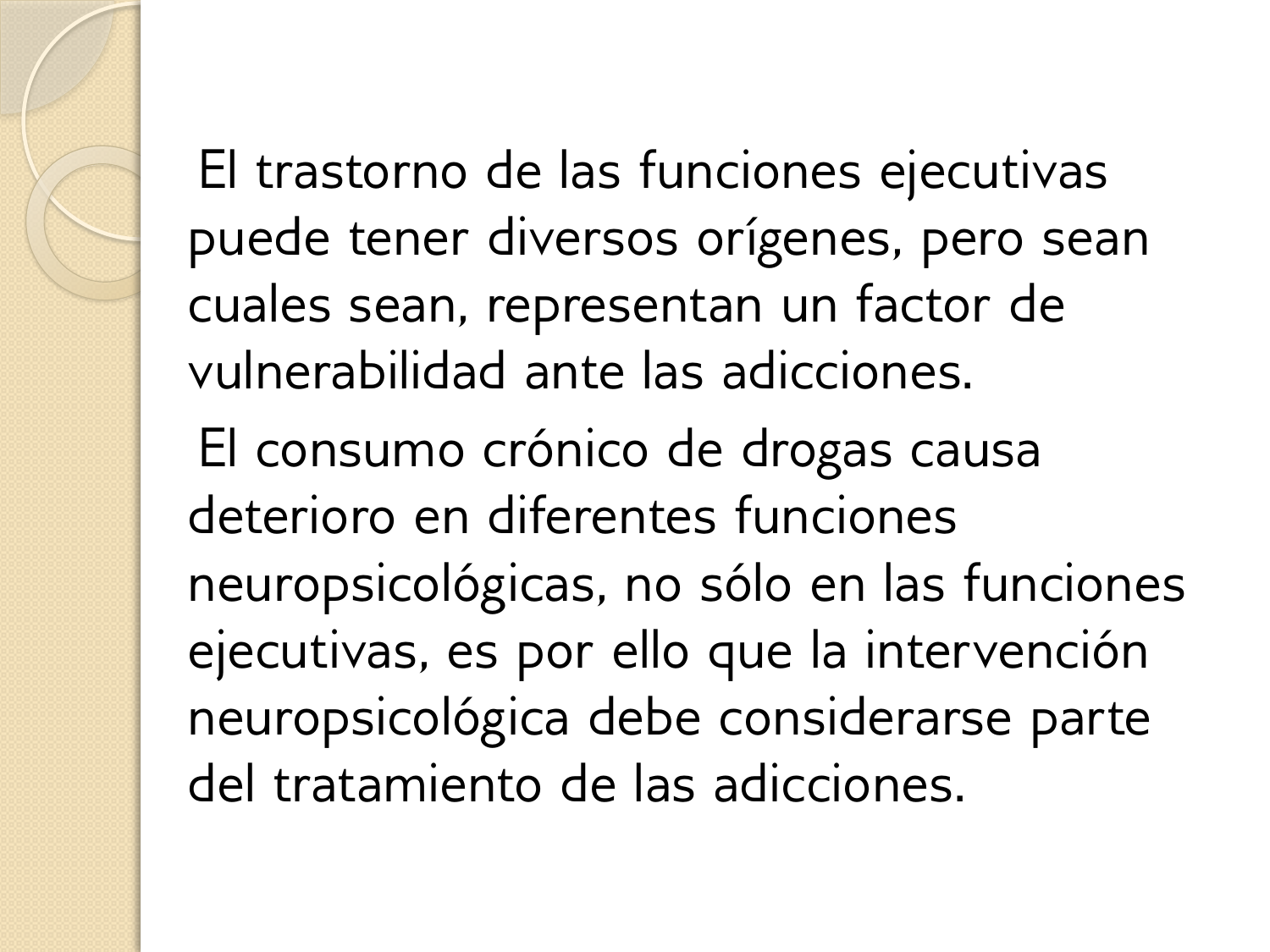

El trastorno de las funciones ejecutivas puede tener diversos orígenes, pero sean cuales sean, representan un factor de vulnerabilidad ante las adicciones.
   El consumo crónico de drogas causa deterioro en diferentes funciones neuropsicológicas, no sólo en las funciones ejecutivas, es por ello que la intervención neuropsicológica debe considerarse parte del tratamiento de las adicciones.